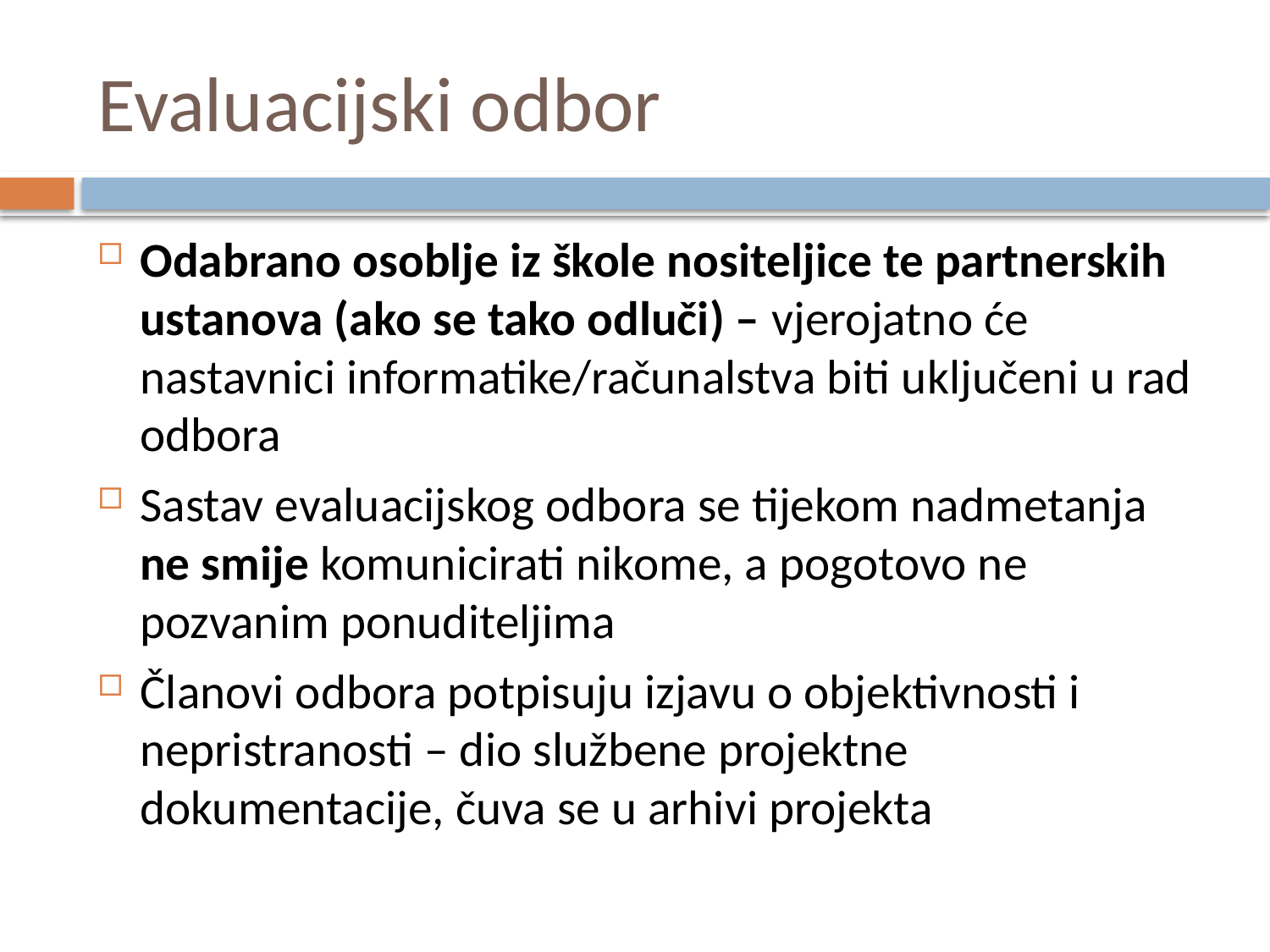

# Evaluacijski odbor
Odabrano osoblje iz škole nositeljice te partnerskih ustanova (ako se tako odluči) – vjerojatno će nastavnici informatike/računalstva biti uključeni u rad odbora
Sastav evaluacijskog odbora se tijekom nadmetanja ne smije komunicirati nikome, a pogotovo ne pozvanim ponuditeljima
Članovi odbora potpisuju izjavu o objektivnosti i nepristranosti – dio službene projektne dokumentacije, čuva se u arhivi projekta